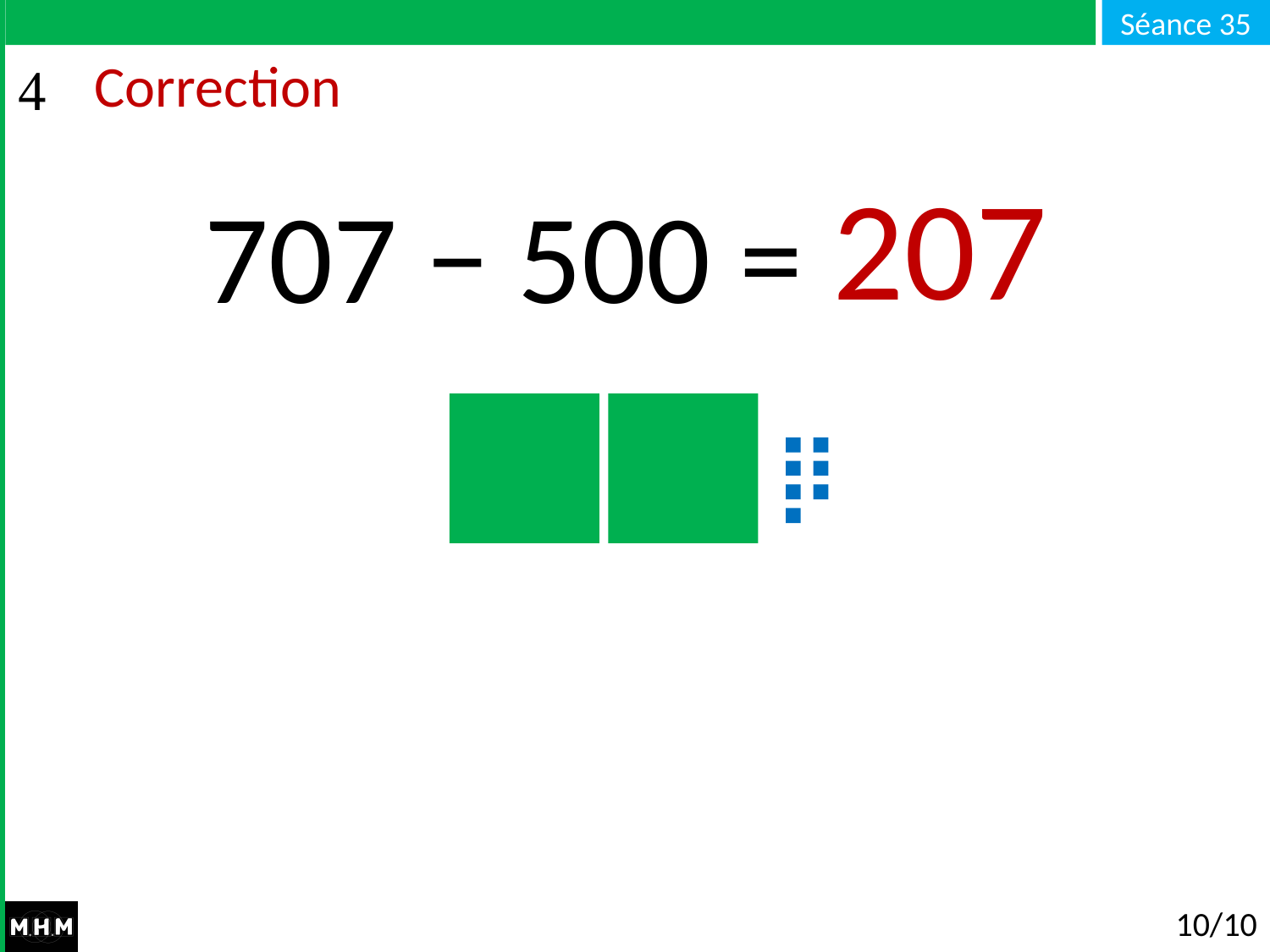

# Correction
207
707 − 500 = …

10/10